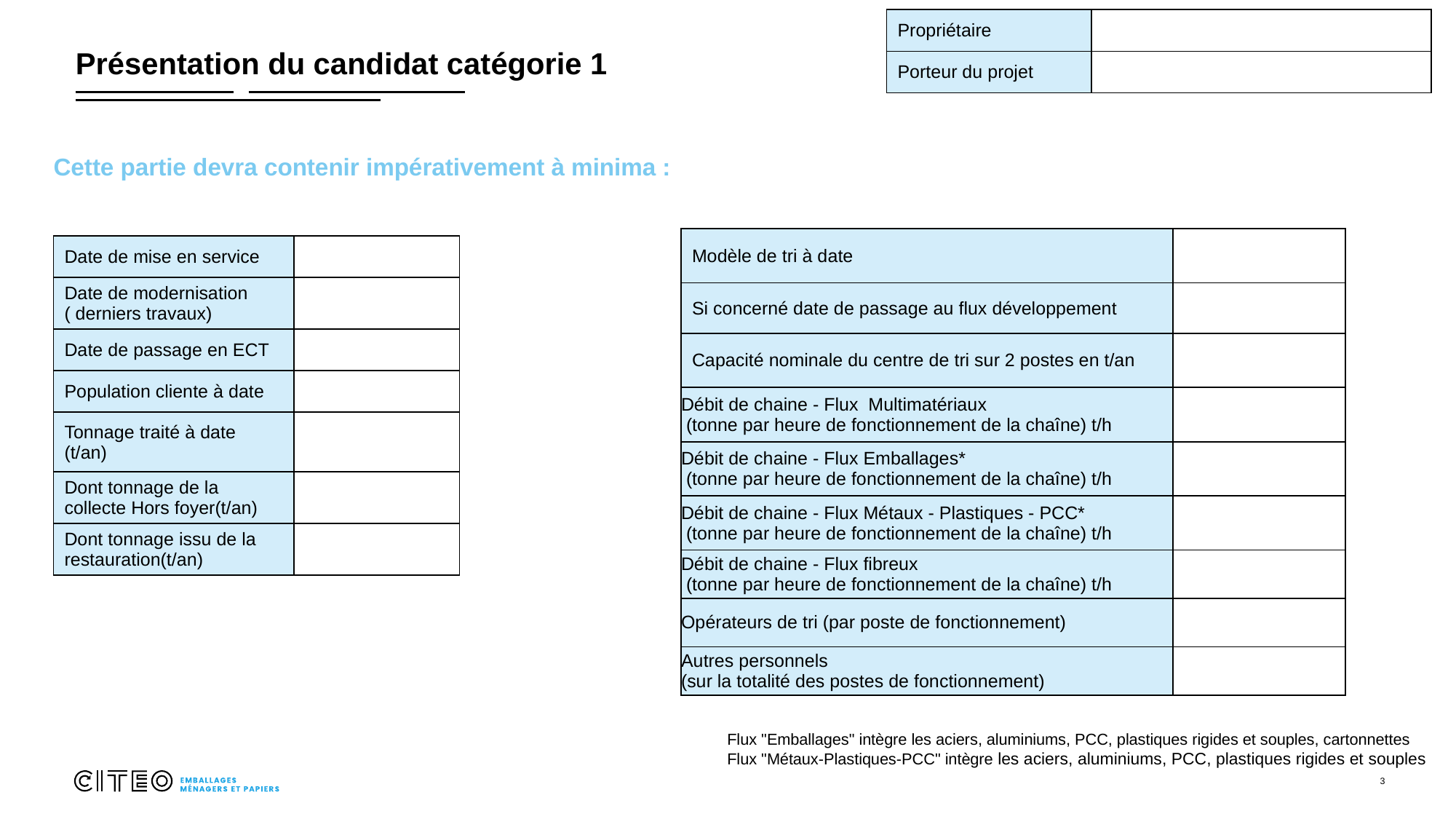

# Présentation du candidat catégorie 1
| Propriétaire |  |
| --- | --- |
| Porteur du projet |  |
Cette partie devra contenir impérativement à minima :
Cette partie devra contenir impérativement à minima :

| Modèle de tri à date |  |
| --- | --- |
| Si concerné date de passage au flux développement |  |
| Capacité nominale du centre de tri sur 2 postes en t/an |  |
| Débit de chaine - Flux Multimatériaux (tonne par heure de fonctionnement de la chaîne) t/h |  |
| Débit de chaine - Flux Emballages\* (tonne par heure de fonctionnement de la chaîne) t/h |  |
| Débit de chaine - Flux Métaux - Plastiques - PCC\* (tonne par heure de fonctionnement de la chaîne) t/h |  |
| Débit de chaine - Flux fibreux (tonne par heure de fonctionnement de la chaîne) t/h |  |
| Opérateurs de tri (par poste de fonctionnement) |  |
| Autres personnels (sur la totalité des postes de fonctionnement) |  |
| Date de mise en service |  |
| --- | --- |
| Date de modernisation ( derniers travaux) |  |
| Date de passage en ECT |  |
| Population cliente à date |  |
| Tonnage traité à date (t/an) |  |
| Dont tonnage de la collecte Hors foyer(t/an) |  |
| Dont tonnage issu de la restauration(t/an) |  |
Flux "Emballages" intègre les aciers, aluminiums, PCC, plastiques rigides et souples, cartonnettes
Flux "Métaux-Plastiques-PCC" intègre les aciers, aluminiums, PCC, plastiques rigides et souples
3